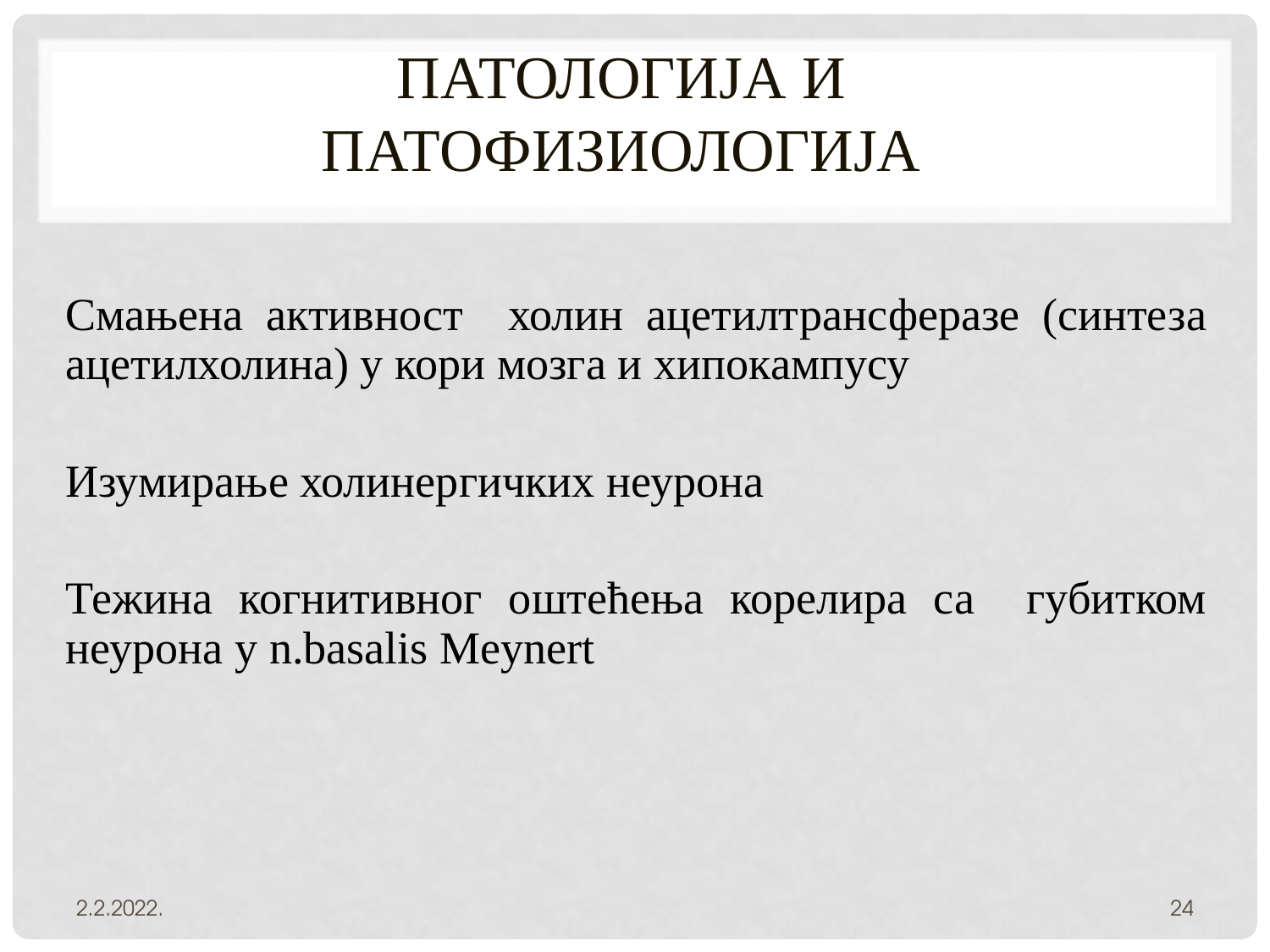

# патологија и патофизиологија
Смањена активност  холин ацетилтрансферазе (синтеза ацетилхолина) у кори мозга и хипокампусу

Изумирање холинергичких неурона

Тежина когнитивног оштећења корелира са  губитком неурона у n.basalis Meynert

2.2.2022.
24